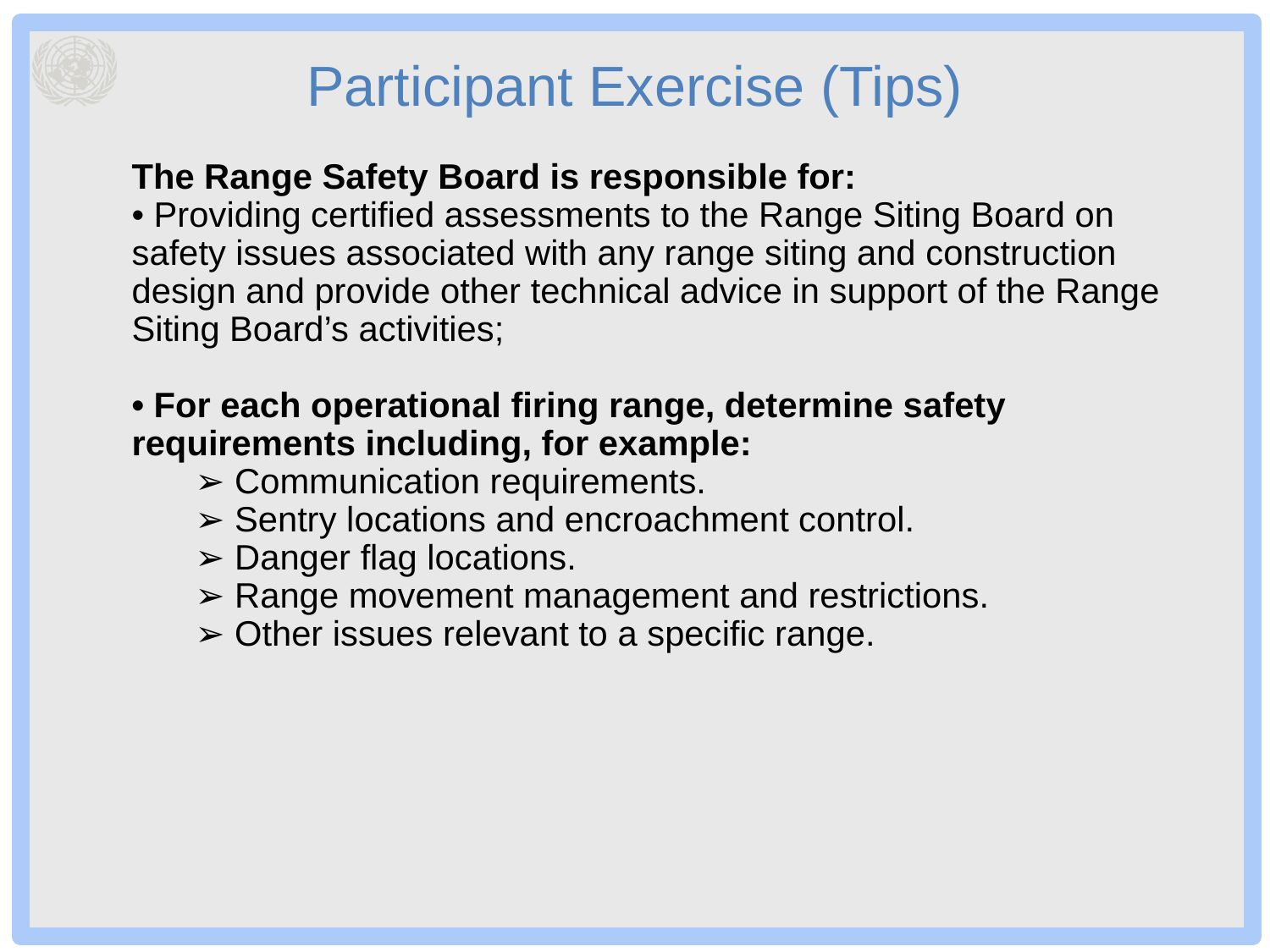

# Participant Exercise (Tips)
The Range Safety Board is responsible for:
• Providing certified assessments to the Range Siting Board on safety issues associated with any range siting and construction design and provide other technical advice in support of the Range Siting Board’s activities;

• For each operational firing range, determine safety requirements including, for example:
➢ Communication requirements.
➢ Sentry locations and encroachment control.
➢ Danger flag locations.
➢ Range movement management and restrictions.
➢ Other issues relevant to a specific range.